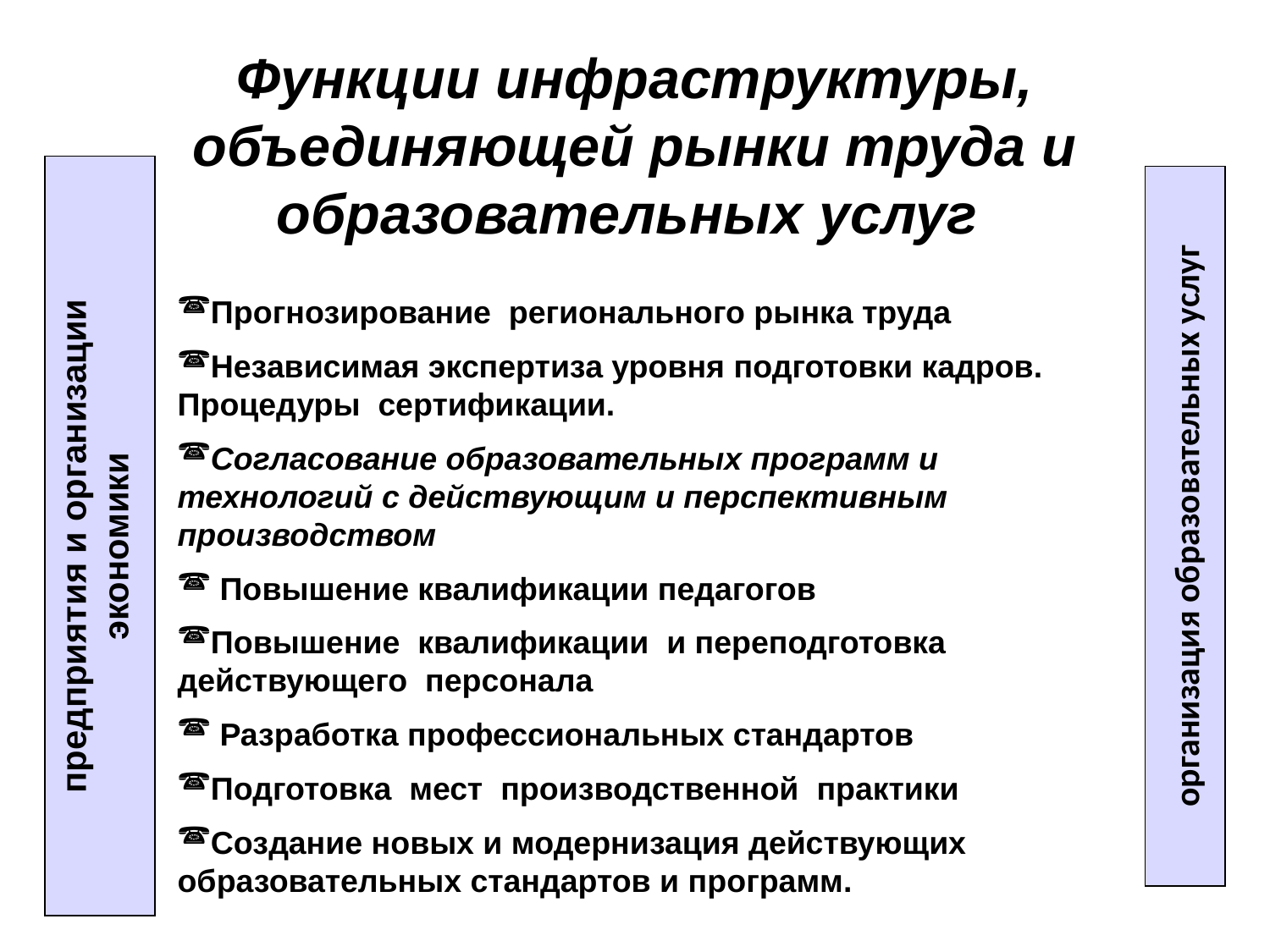

Функции инфраструктуры, объединяющей рынки труда и образовательных услуг

предприятия и организации экономики
Прогнозирование  регионального рынка труда
Независимая экспертиза уровня подготовки кадров. Процедуры  сертификации.
Согласование образовательных программ и технологий с действующим и перспективным производством
 Повышение квалификации педагогов
Повышение  квалификации  и переподготовка  действующего  персонала
 Разработка профессиональных стандартов
Подготовка  мест  производственной  практики
Создание новых и модернизация действующих образовательных стандартов и программ.

организация образовательных услуг